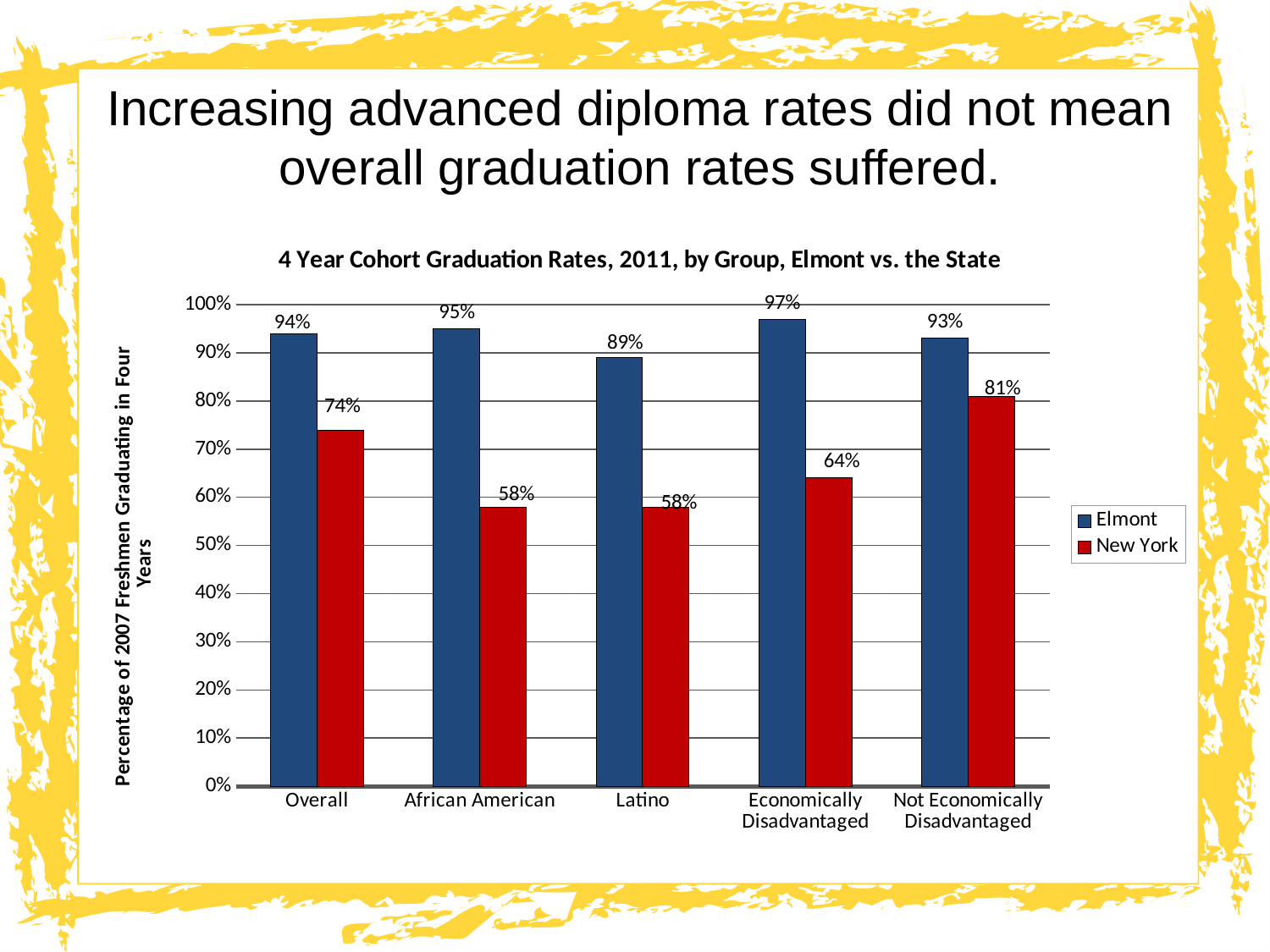

# Increasing advanced diploma rates did not mean overall graduation rates suffered.

### Chart: 4 Year Cohort Graduation Rates, 2011, by Group, Elmont vs. the State

| Category | Elmont | New York |
|---|---|---|
| Overall | 0.9400000000000006 | 0.7400000000000022 |
| African American | 0.9500000000000006 | 0.5800000000000001 |
| Latino | 0.89 | 0.5800000000000001 |
| Economically Disadvantaged | 0.9700000000000006 | 0.6400000000000025 |
| Not Economically Disadvantaged | 0.93 | 0.81 |